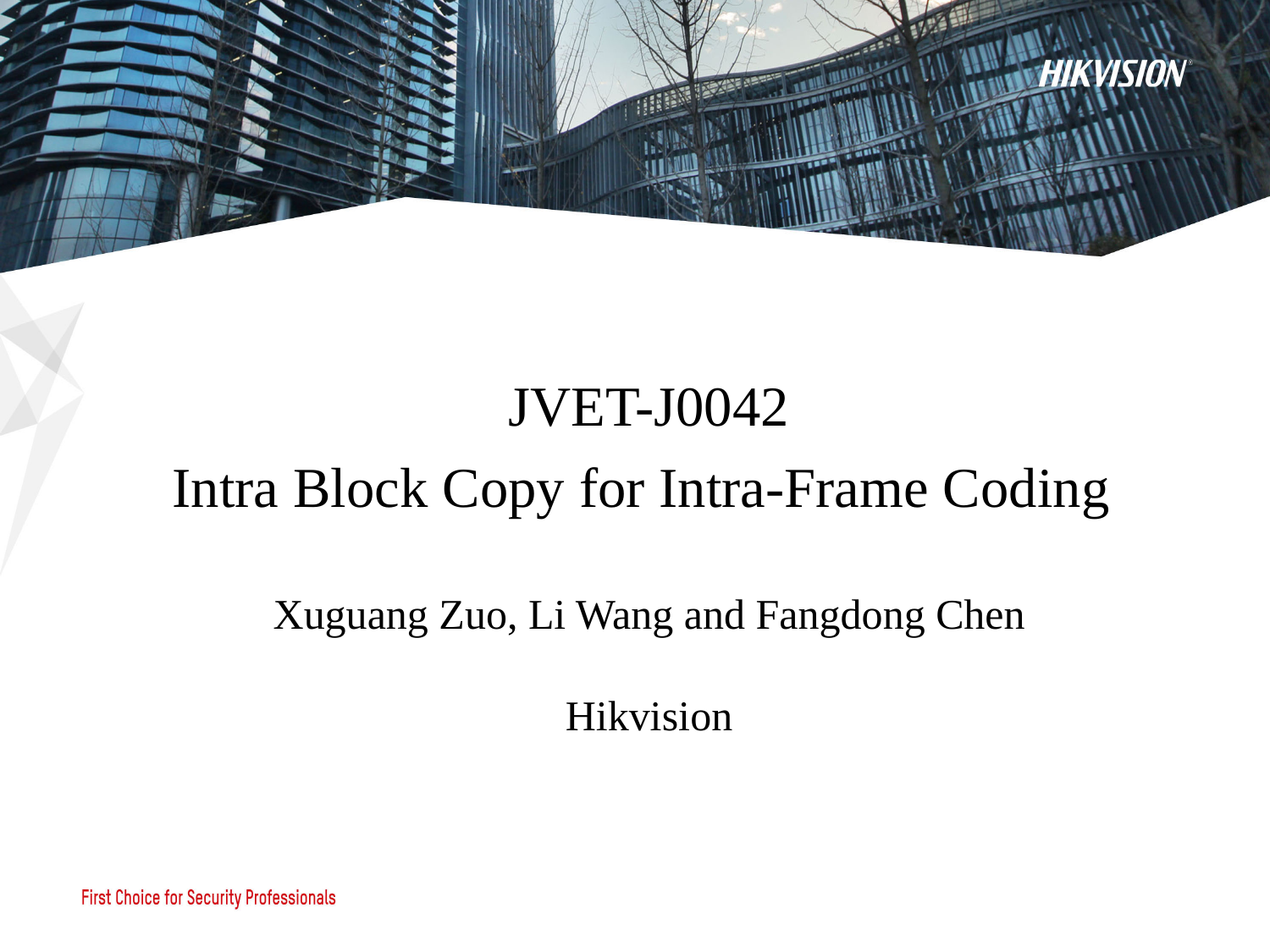

JVET-J0042
Intra Block Copy for Intra-Frame Coding

Xuguang Zuo, Li Wang and Fangdong Chen

Hikvision